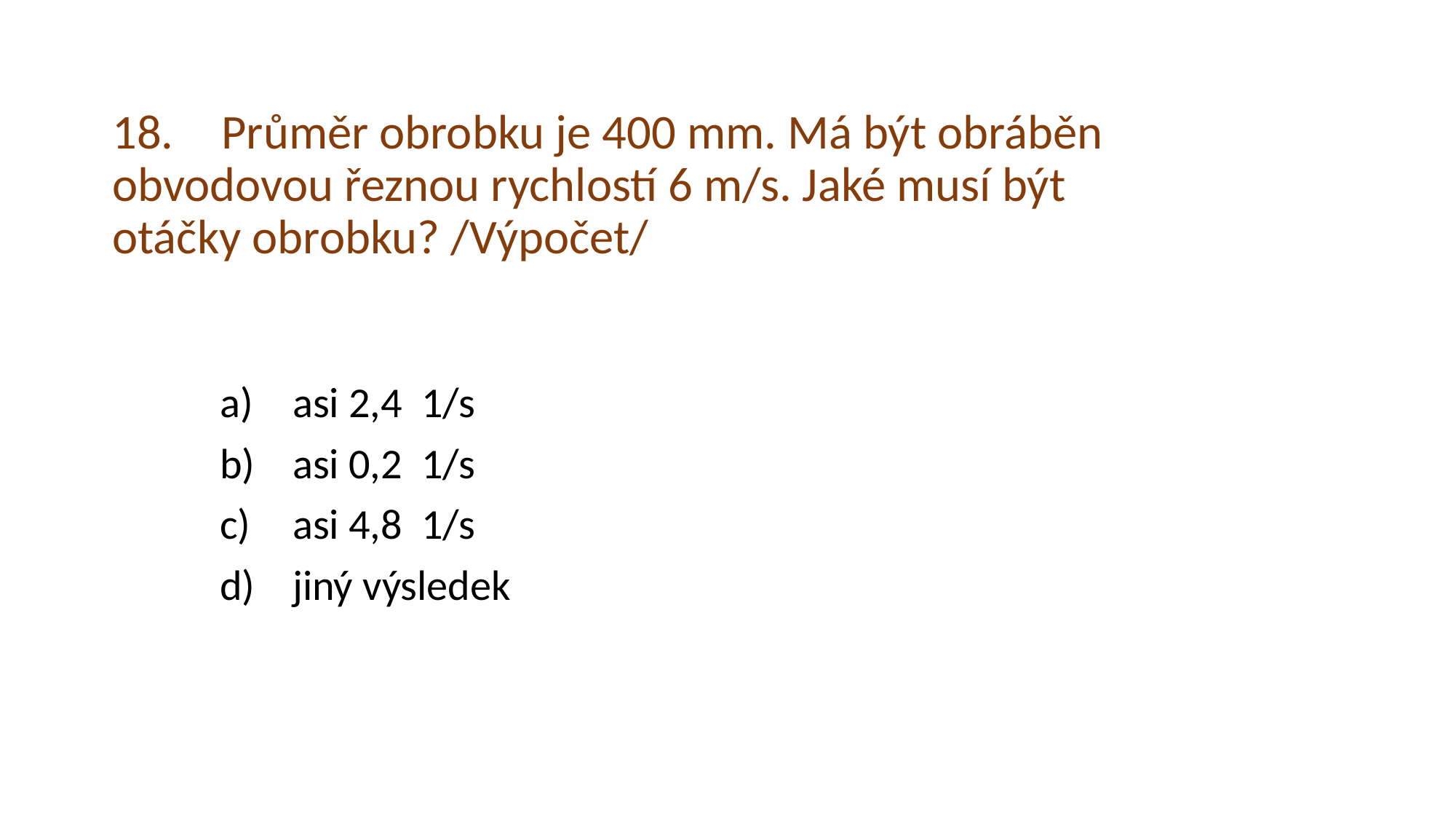

# 18.	Průměr obrobku je 400 mm. Má být obráběn 	obvodovou řeznou rychlostí 6 m/s. Jaké musí být 	otáčky obrobku? /Výpočet/
asi 2,4  1/s
asi 0,2  1/s
asi 4,8  1/s
jiný výsledek